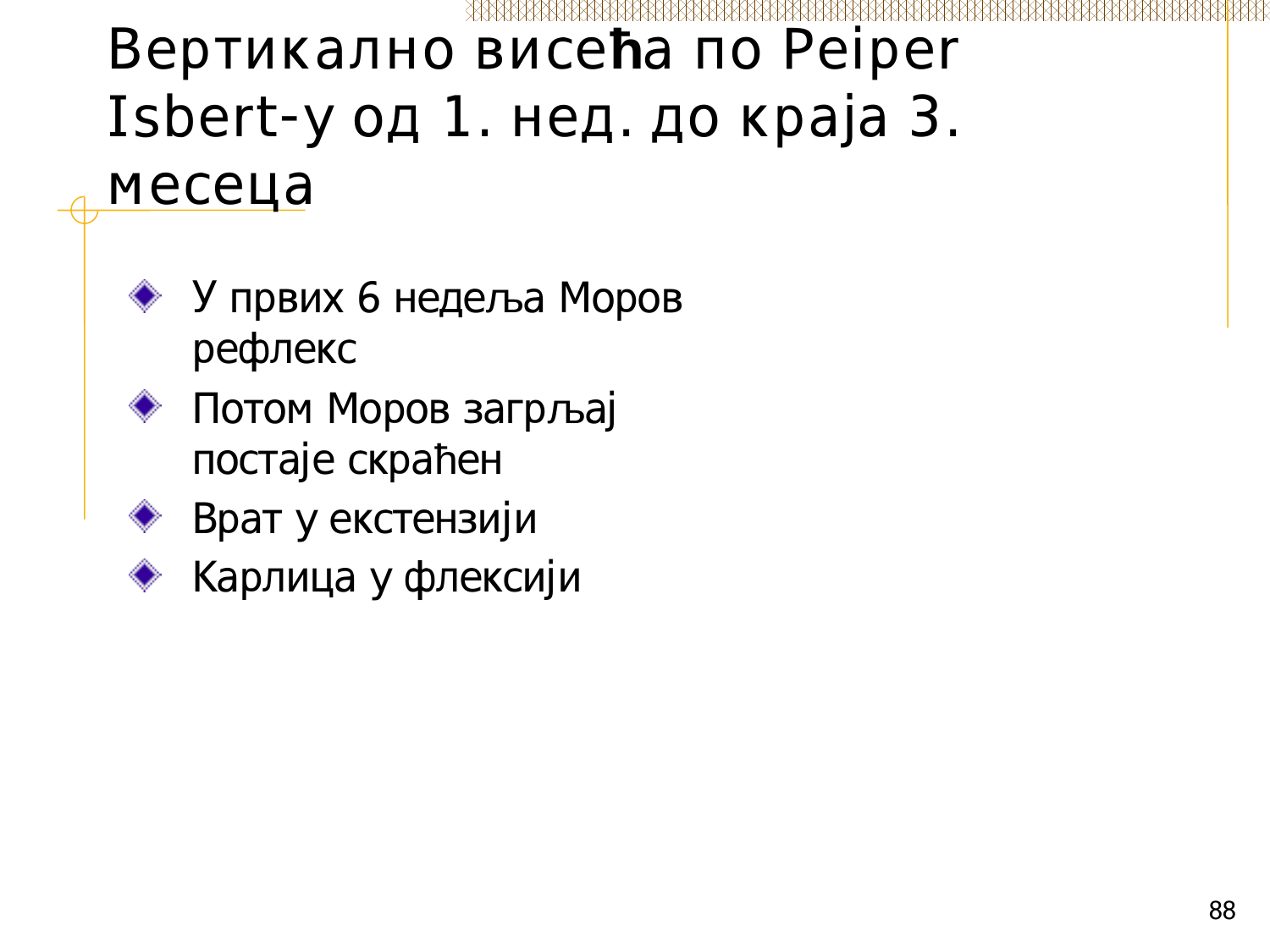

# Вертикално висећа по Peiper Isbert-у од 1. нед. до краја 3. месеца
У првих 6 недеља Моров рефлекс
Потом Моров загрљај постаје скраћен
Врат у екстензији
Карлица у флексији

88